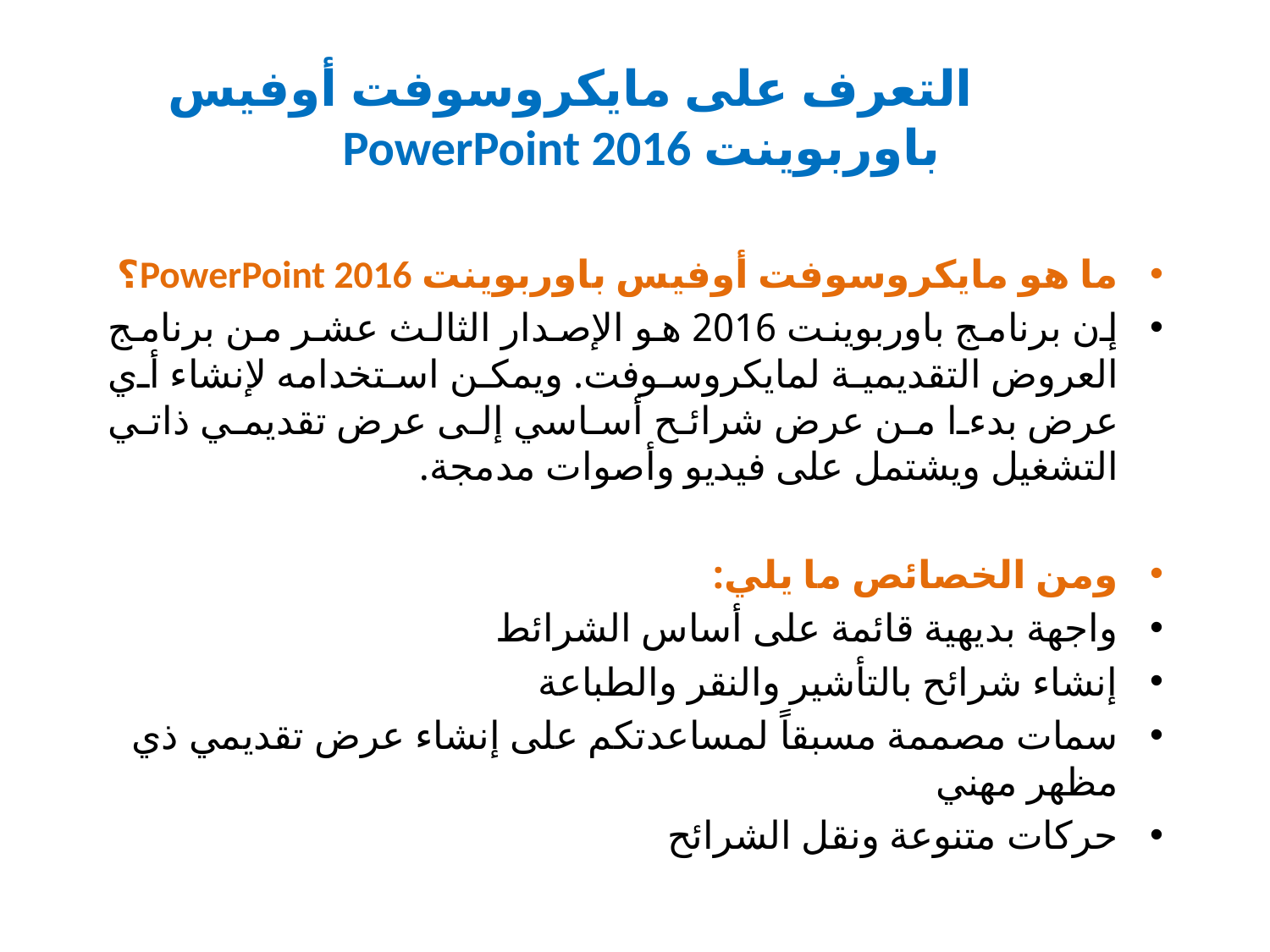

# التعرف على مايكروسوفت أوفيس باوربوينت PowerPoint 2016
ما هو مايكروسوفت أوفيس باوربوينت PowerPoint 2016؟
إن برنامج باوربوينت 2016 هو الإصدار الثالث عشر من برنامج العروض التقديمية لمايكروسوفت. ويمكن استخدامه لإنشاء أي عرض بدءا من عرض شرائح أساسي إلى عرض تقديمي ذاتي التشغيل ويشتمل على فيديو وأصوات مدمجة.

ومن الخصائص ما يلي:
واجهة بديهية قائمة على أساس الشرائط
إنشاء شرائح بالتأشير والنقر والطباعة
سمات مصممة مسبقاً لمساعدتكم على إنشاء عرض تقديمي ذي مظهر مهني
حركات متنوعة ونقل الشرائح